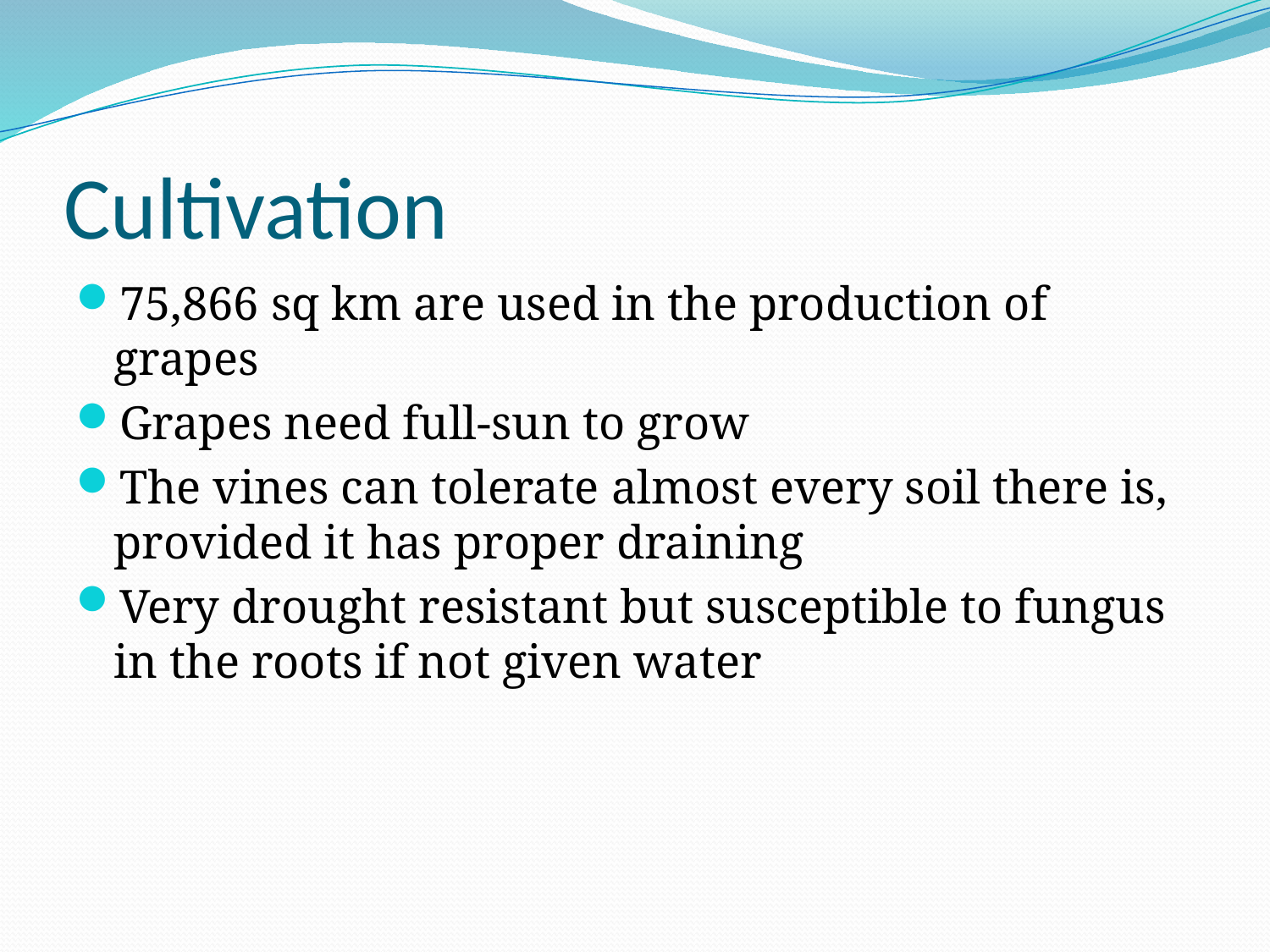

# Cultivation
75,866 sq km are used in the production of grapes
Grapes need full-sun to grow
The vines can tolerate almost every soil there is, provided it has proper draining
Very drought resistant but susceptible to fungus in the roots if not given water